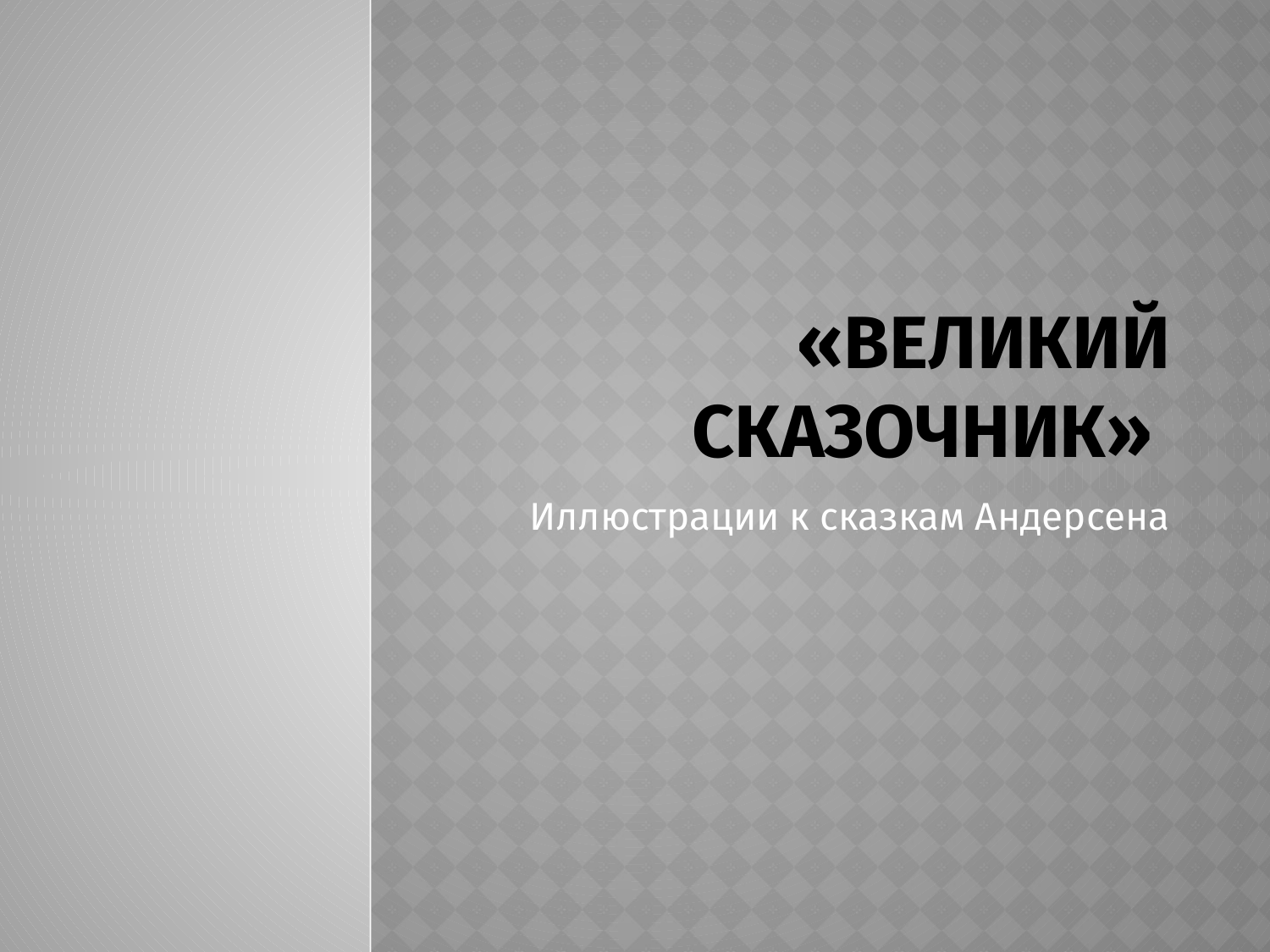

# «Великий сказочник»
Иллюстрации к сказкам Андерсена